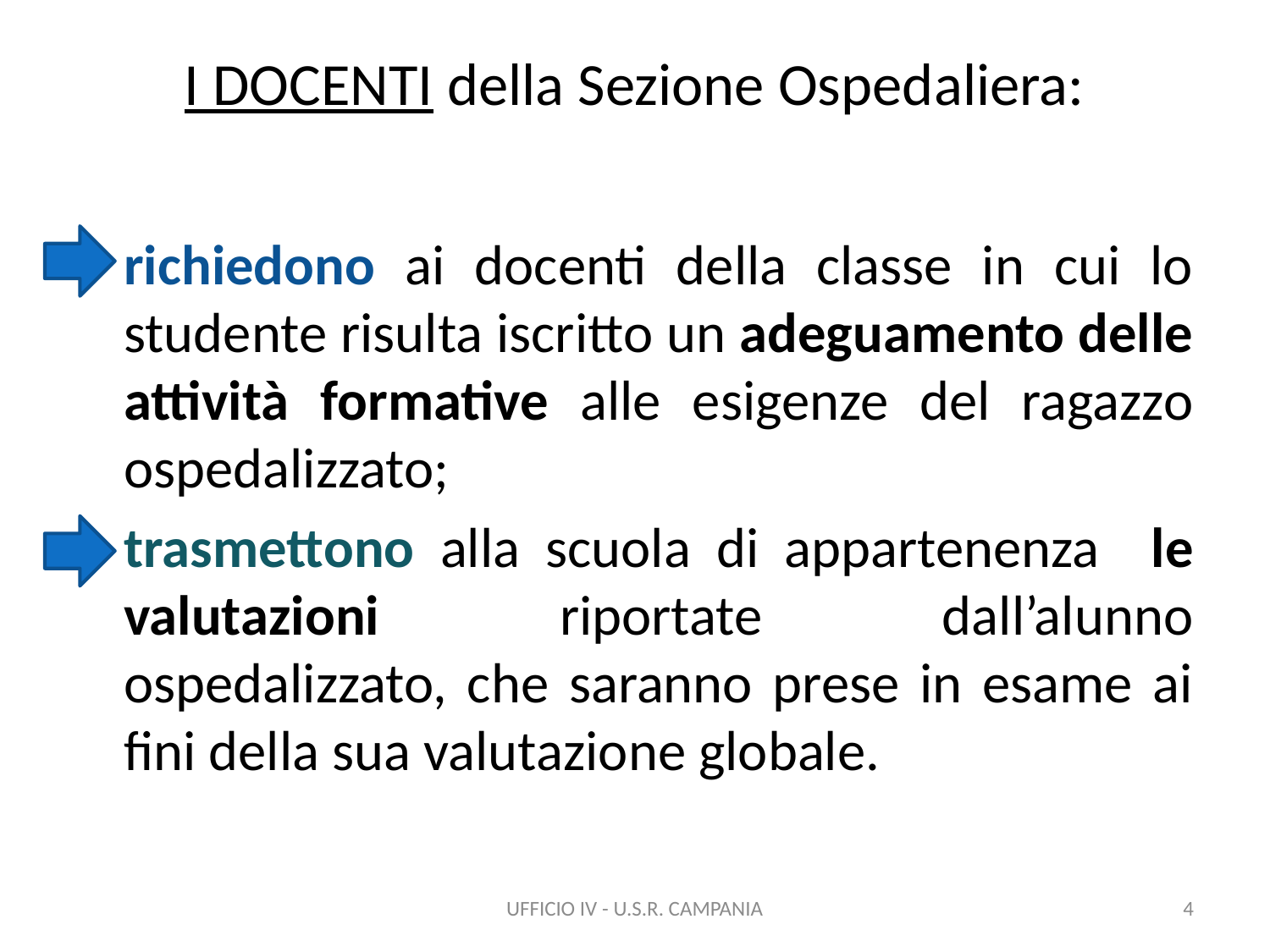

# I DOCENTI della Sezione Ospedaliera:
richiedono ai docenti della classe in cui lo studente risulta iscritto un adeguamento delle attività formative alle esigenze del ragazzo ospedalizzato;
trasmettono alla scuola di appartenenza  le valutazioni riportate dall’alunno ospedalizzato, che saranno prese in esame ai fini della sua valutazione globale.

UFFICIO IV - U.S.R. CAMPANIA
4